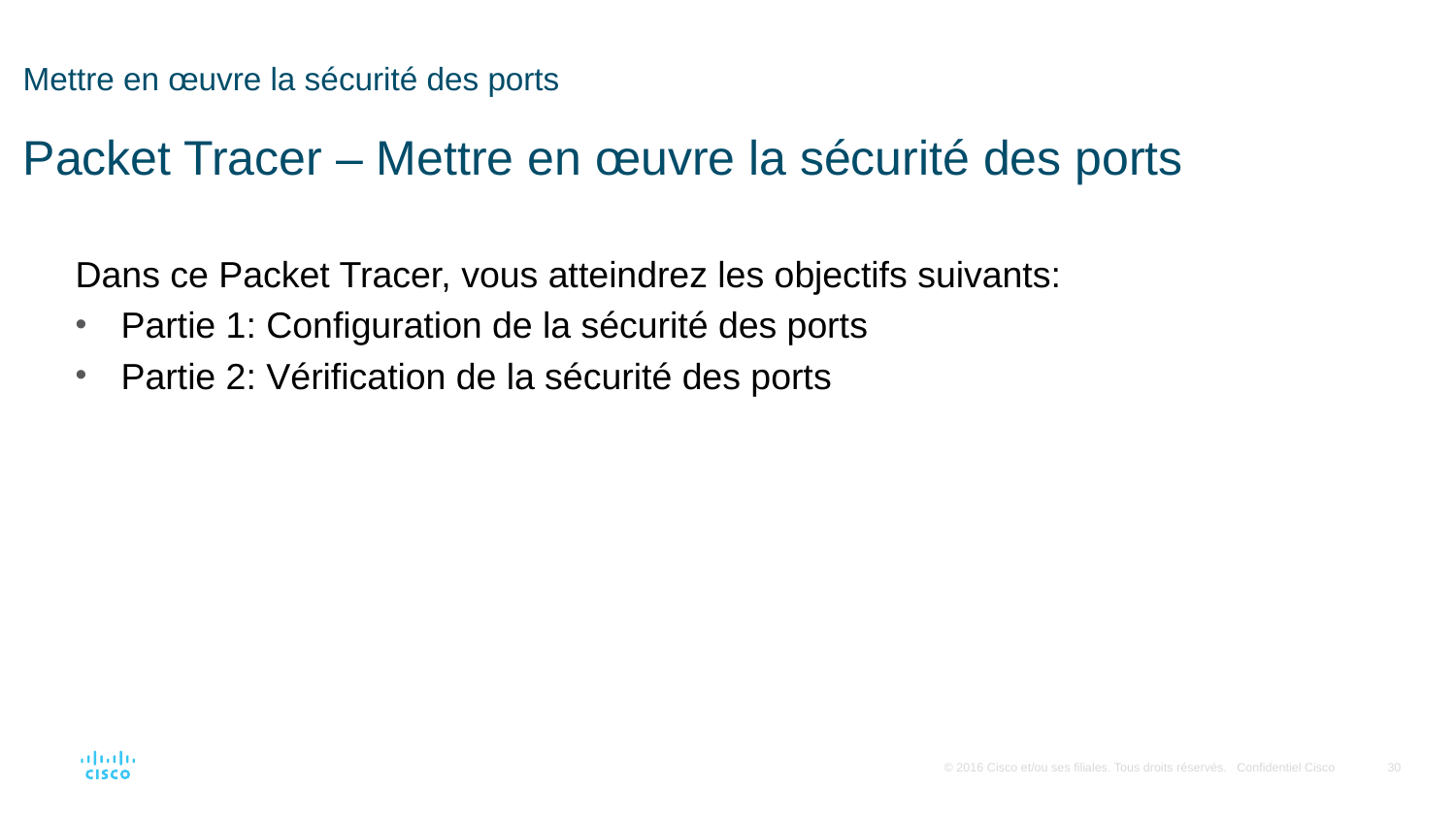

# Mettre en œuvre la sécurité des ports Packet Tracer – Mettre en œuvre la sécurité des ports
Dans ce Packet Tracer, vous atteindrez les objectifs suivants:
Partie 1: Configuration de la sécurité des ports
Partie 2: Vérification de la sécurité des ports